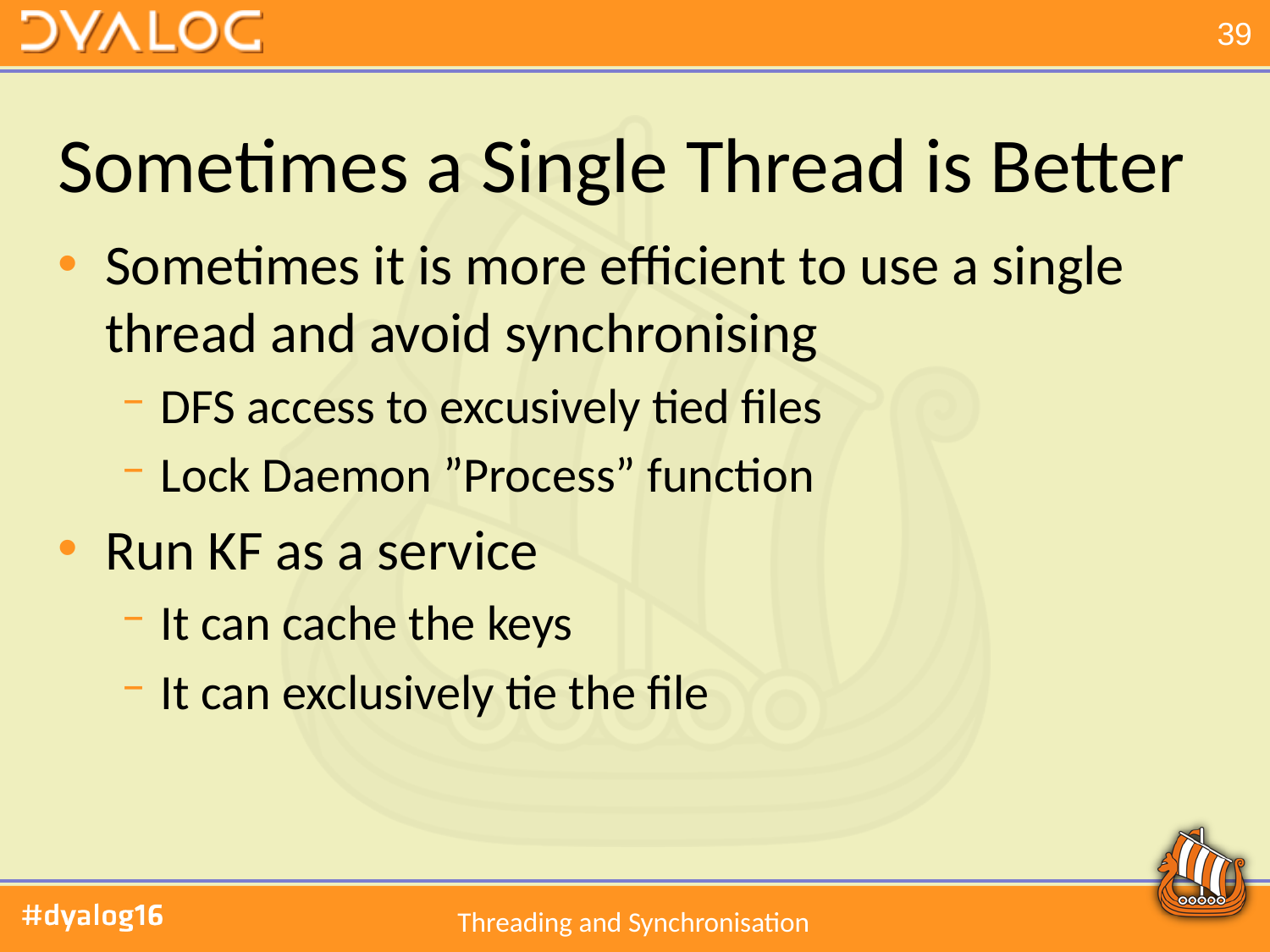

# Sometimes a Single Thread is Better
Sometimes it is more efficient to use a single thread and avoid synchronising
DFS access to excusively tied files
Lock Daemon ”Process” function
Run KF as a service
It can cache the keys
It can exclusively tie the file
Threading and Synchronisation